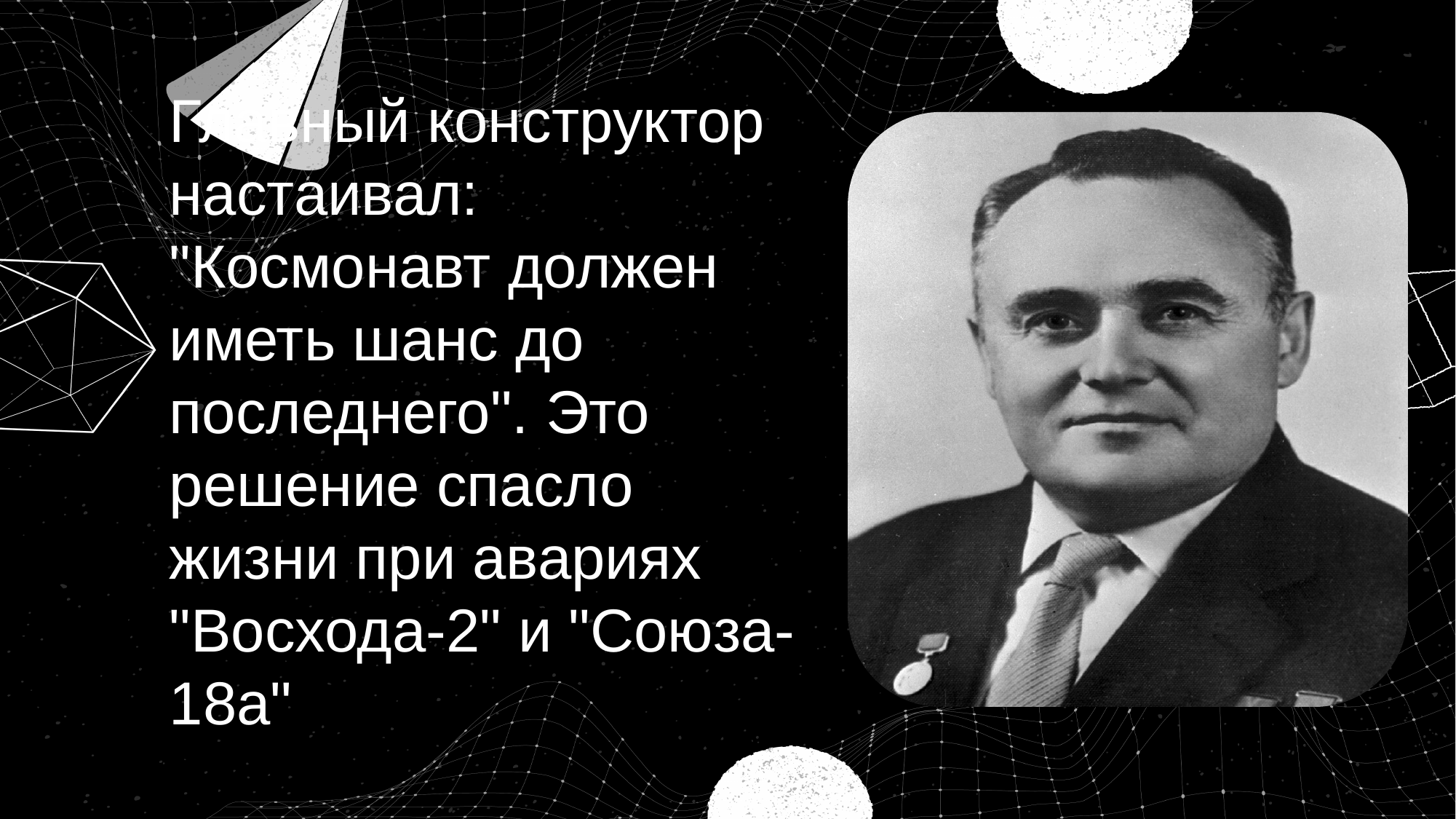

Главный конструктор настаивал: "Космонавт должен иметь шанс до последнего". Это решение спасло жизни при авариях "Восхода-2" и "Союза-18а"